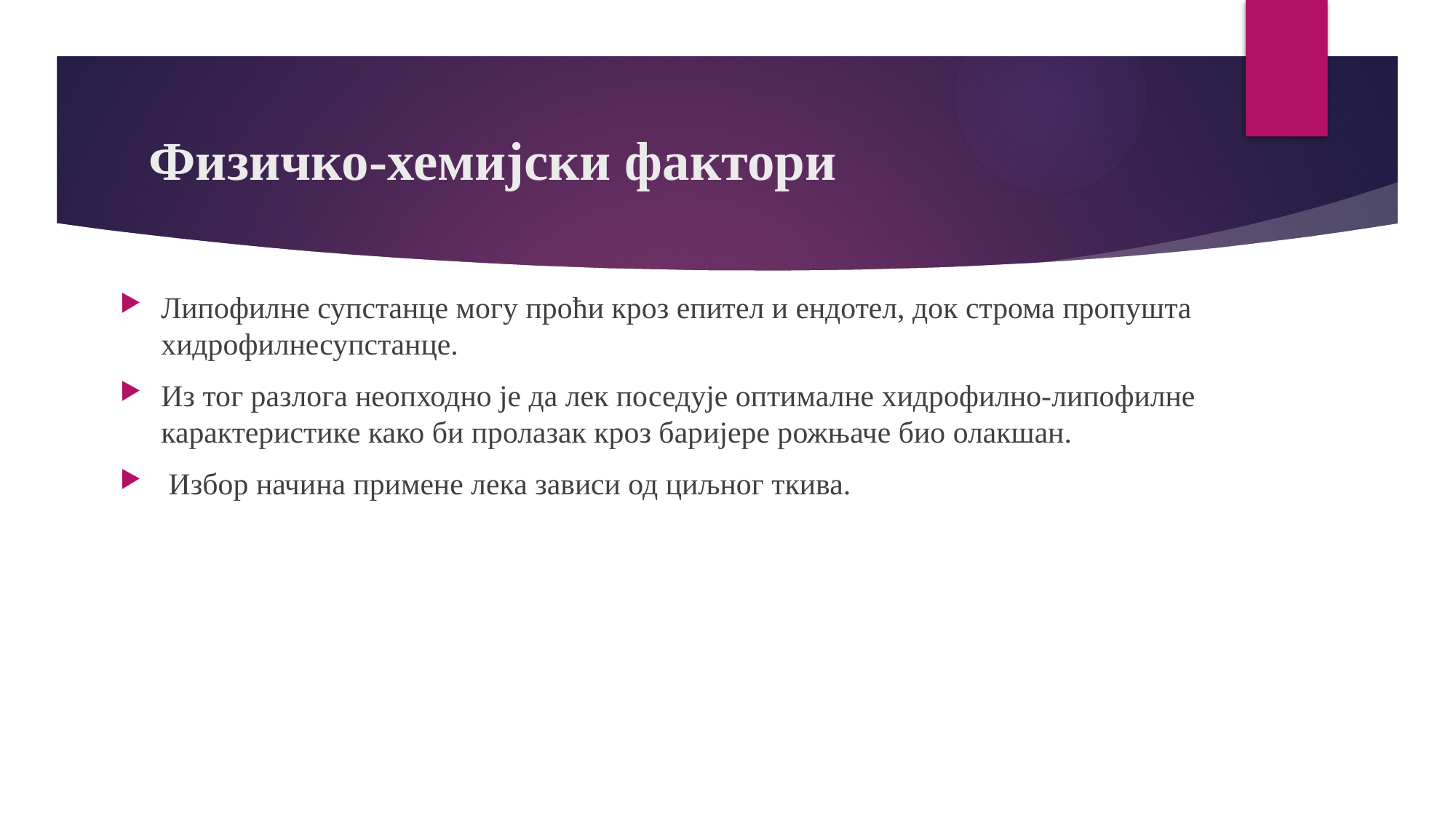

# Физичко-хемијски фактори
Липофилне супстанце могу проћи кроз епител и ендотел, док строма пропушта хидрофилнесупстанце.
Из тог разлога неопходно је да лек поседује оптималне хидрофилно-липофилне карактеристике како би пролазак кроз баријере рожњаче био олакшан.
 Избор начина примене лека зависи од циљног ткива.